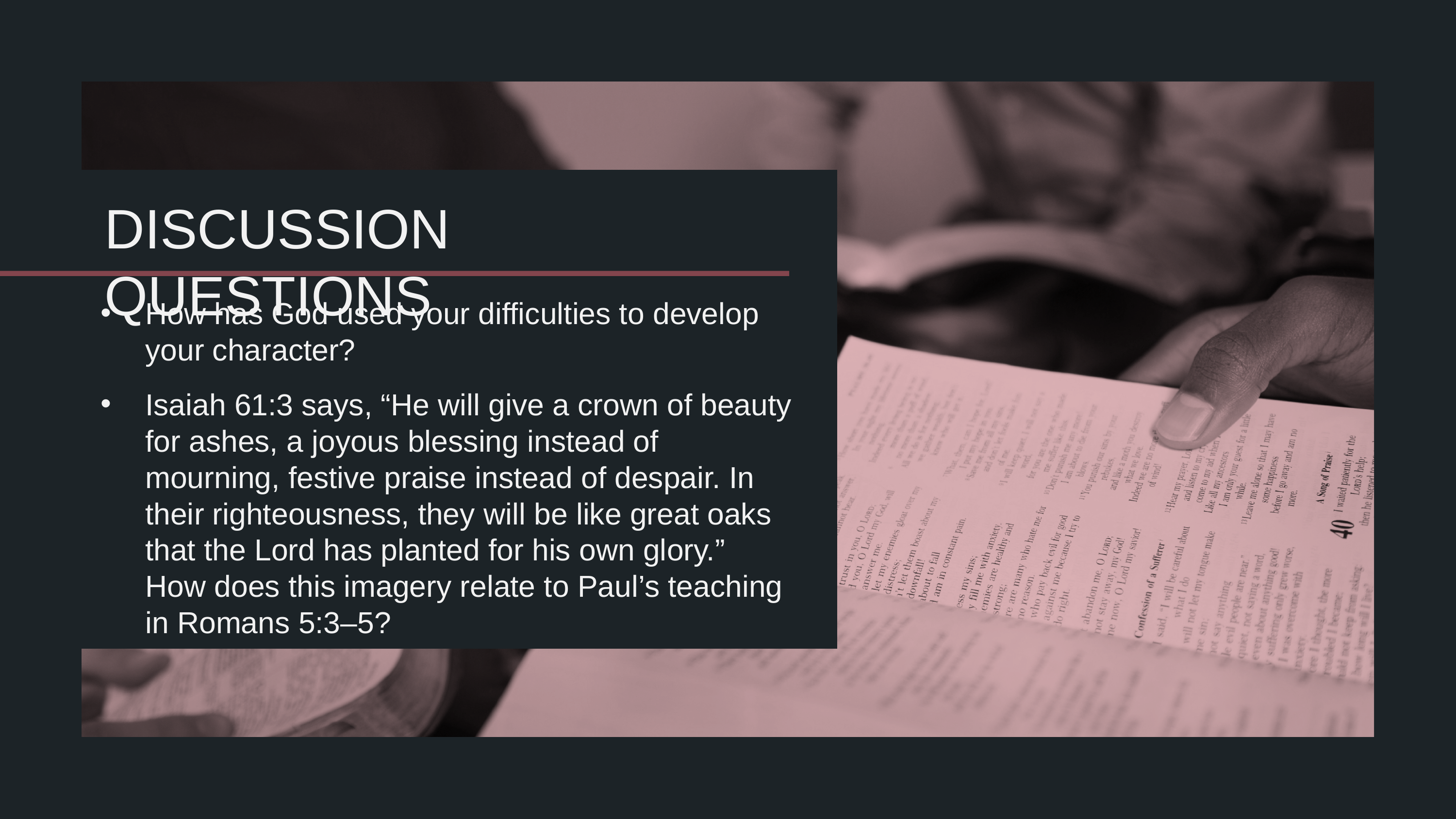

How has God used your difficulties to develop your character?
Isaiah 61:3 says, “He will give a crown of beauty for ashes, a joyous blessing instead of mourning, festive praise instead of despair. In their righteousness, they will be like great oaks that the Lord has planted for his own glory.” How does this imagery relate to Paul’s teaching in Romans 5:3–5?